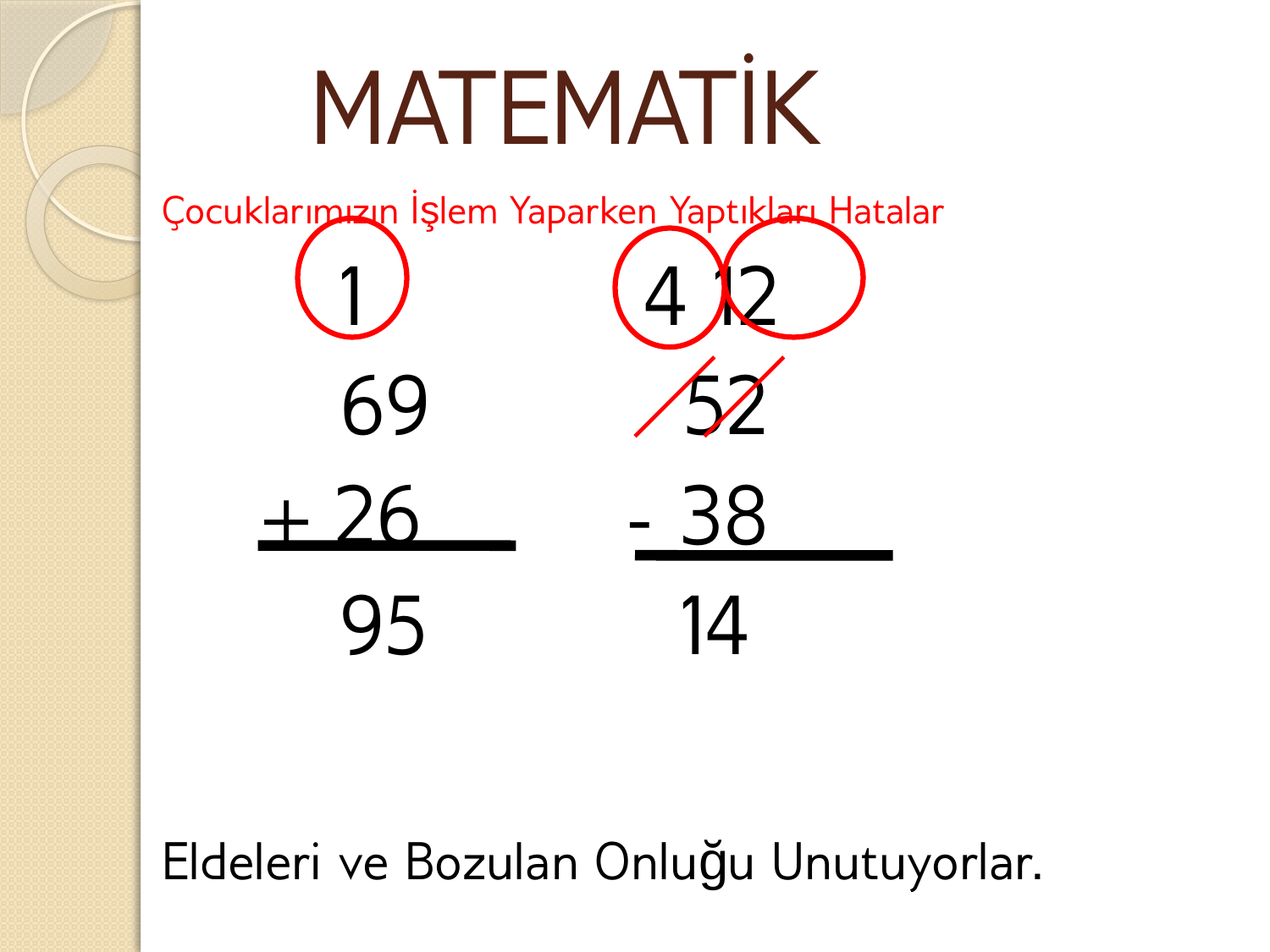

MATEMATİK
Çocuklarımızın İşlem Yaparken Yaptıkları Hatalar
       1           4 12
       69          52
    + 26        - 38
       95          14

Eldeleri ve Bozulan Onluğu Unutuyorlar.